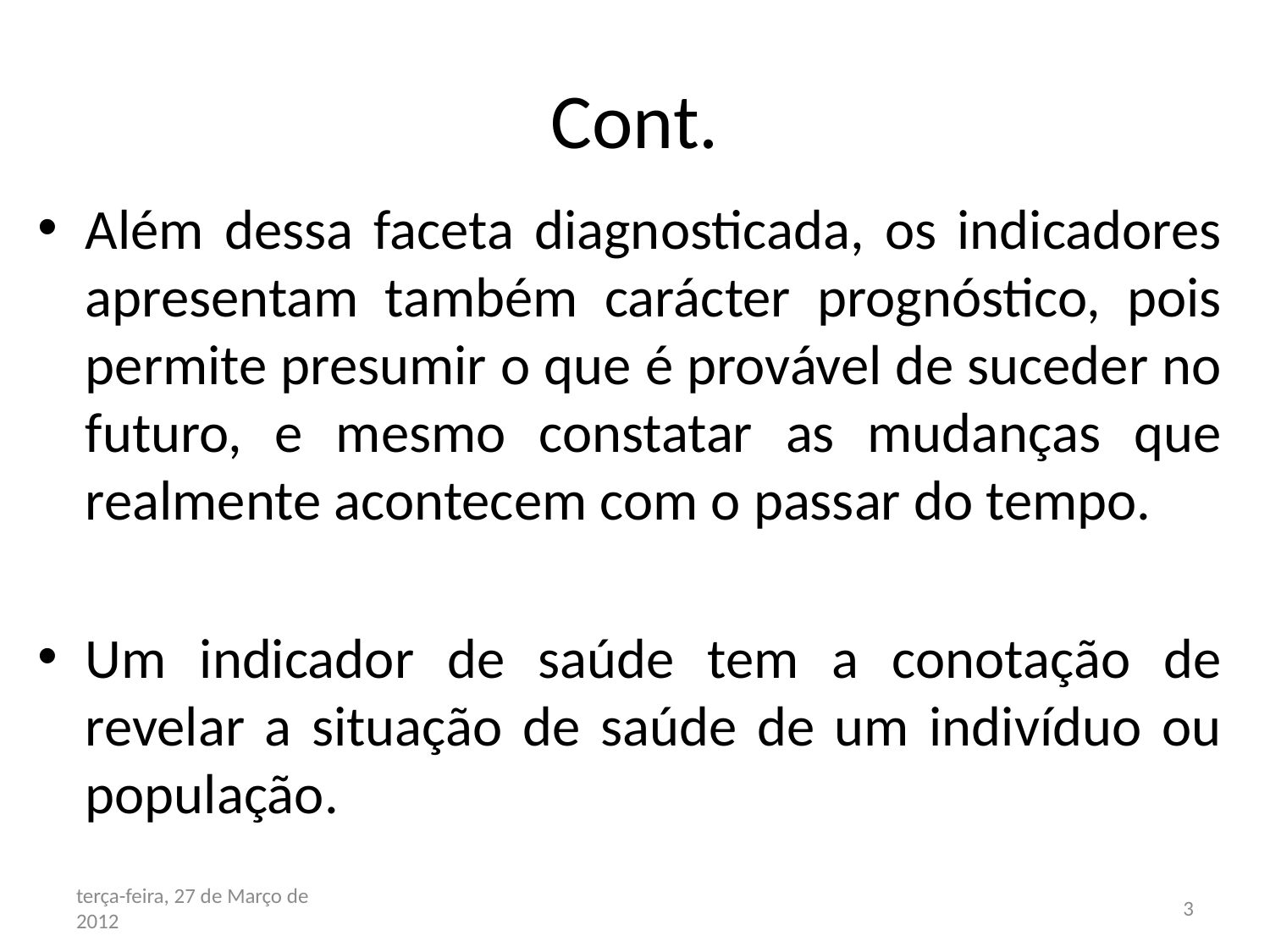

# Cont.
Além dessa faceta diagnosticada, os indicadores apresentam também carácter prognóstico, pois permite presumir o que é provável de suceder no futuro, e mesmo constatar as mudanças que realmente acontecem com o passar do tempo.

Um indicador de saúde tem a conotação de revelar a situação de saúde de um indivíduo ou população.

terça-feira, 27 de Março de 2012
3